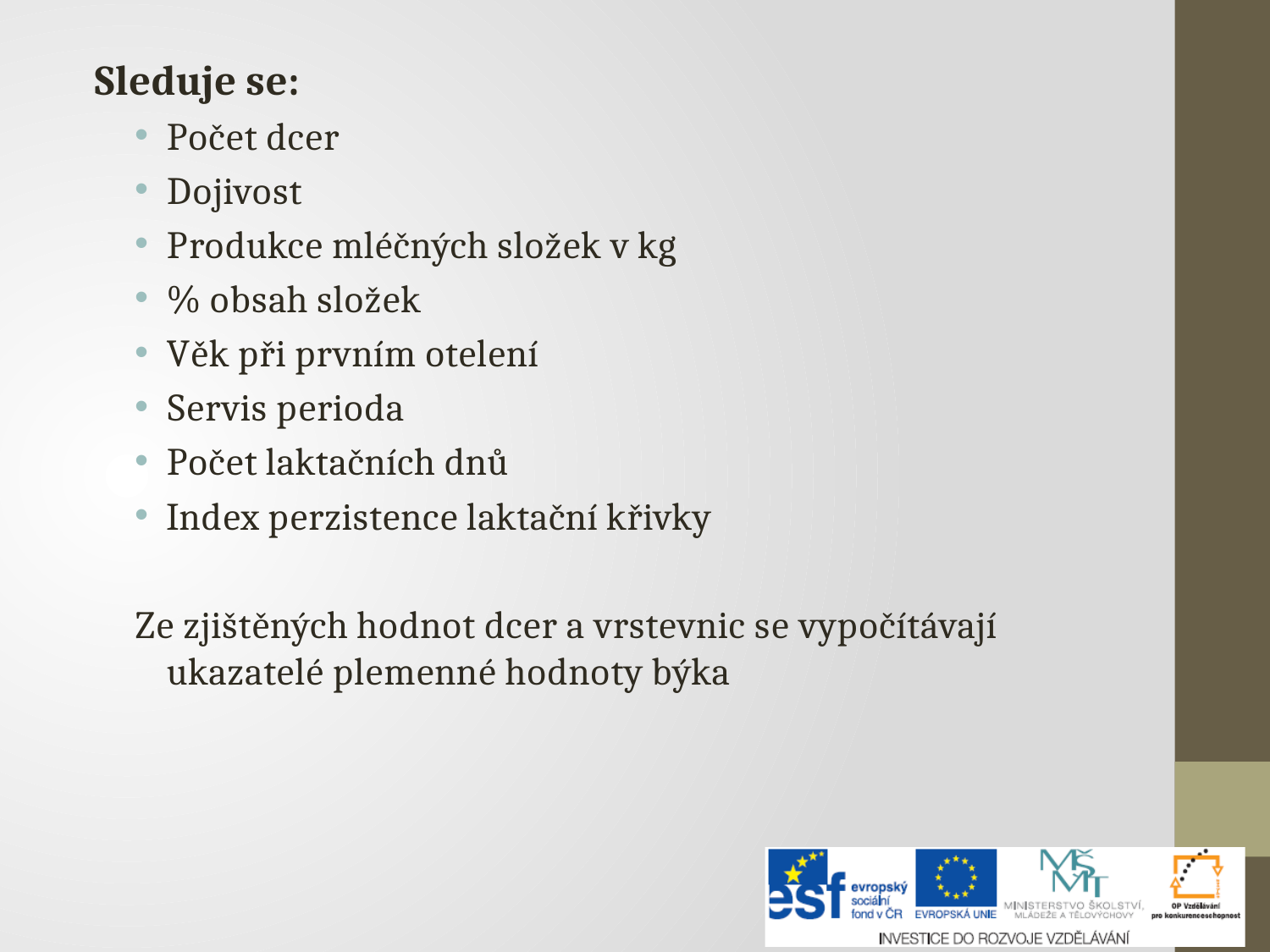

Sleduje se:
Počet dcer
Dojivost
Produkce mléčných složek v kg
% obsah složek
Věk při prvním otelení
Servis perioda
Počet laktačních dnů
Index perzistence laktační křivky

Ze zjištěných hodnot dcer a vrstevnic se vypočítávají ukazatelé plemenné hodnoty býka